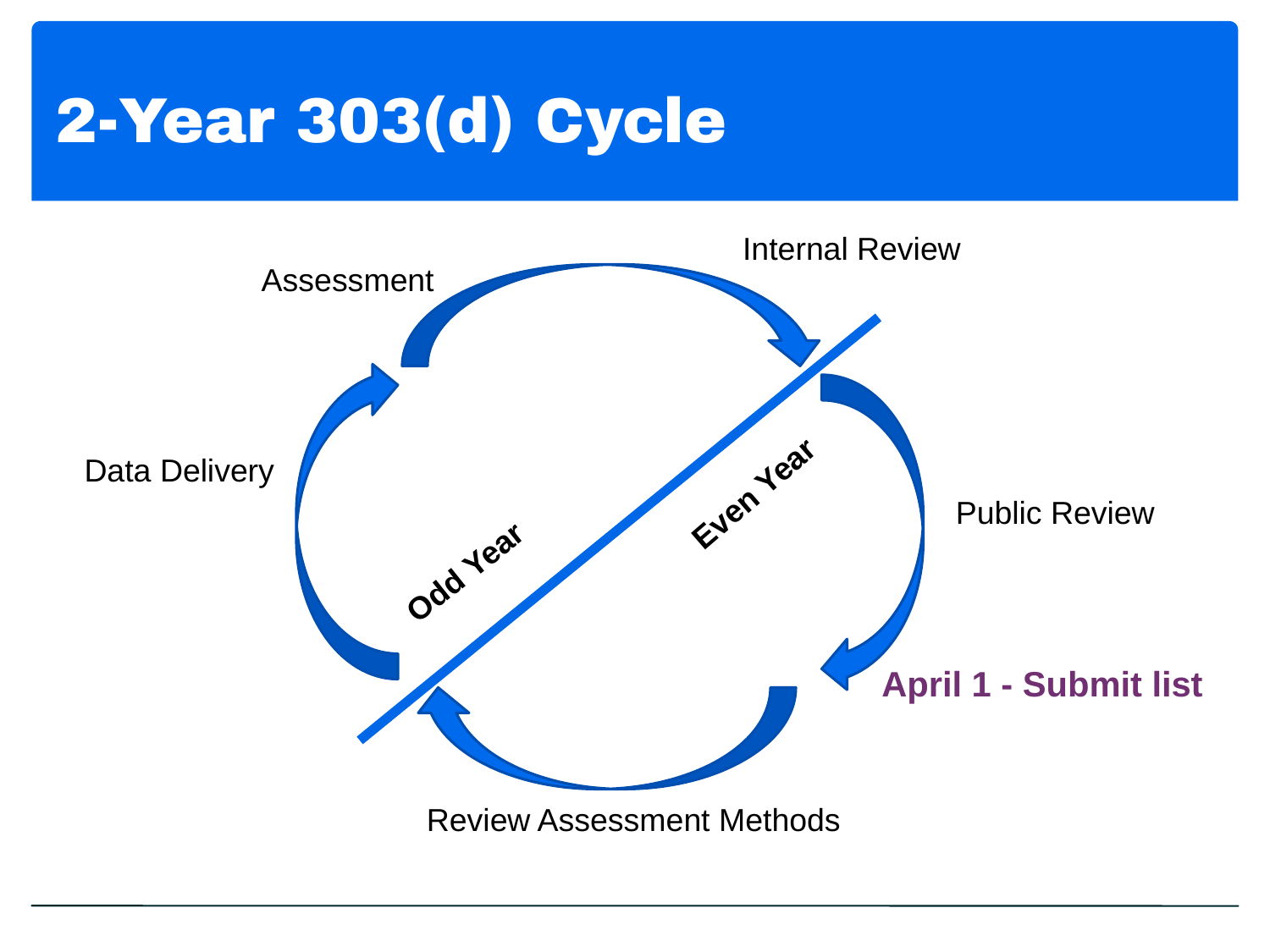

# 2-Year 303(d) Cycle
Internal Review
Assessment

Data Delivery
Even Year

Public Review
Odd Year
April 1 - Submit list

Review Assessment Methods